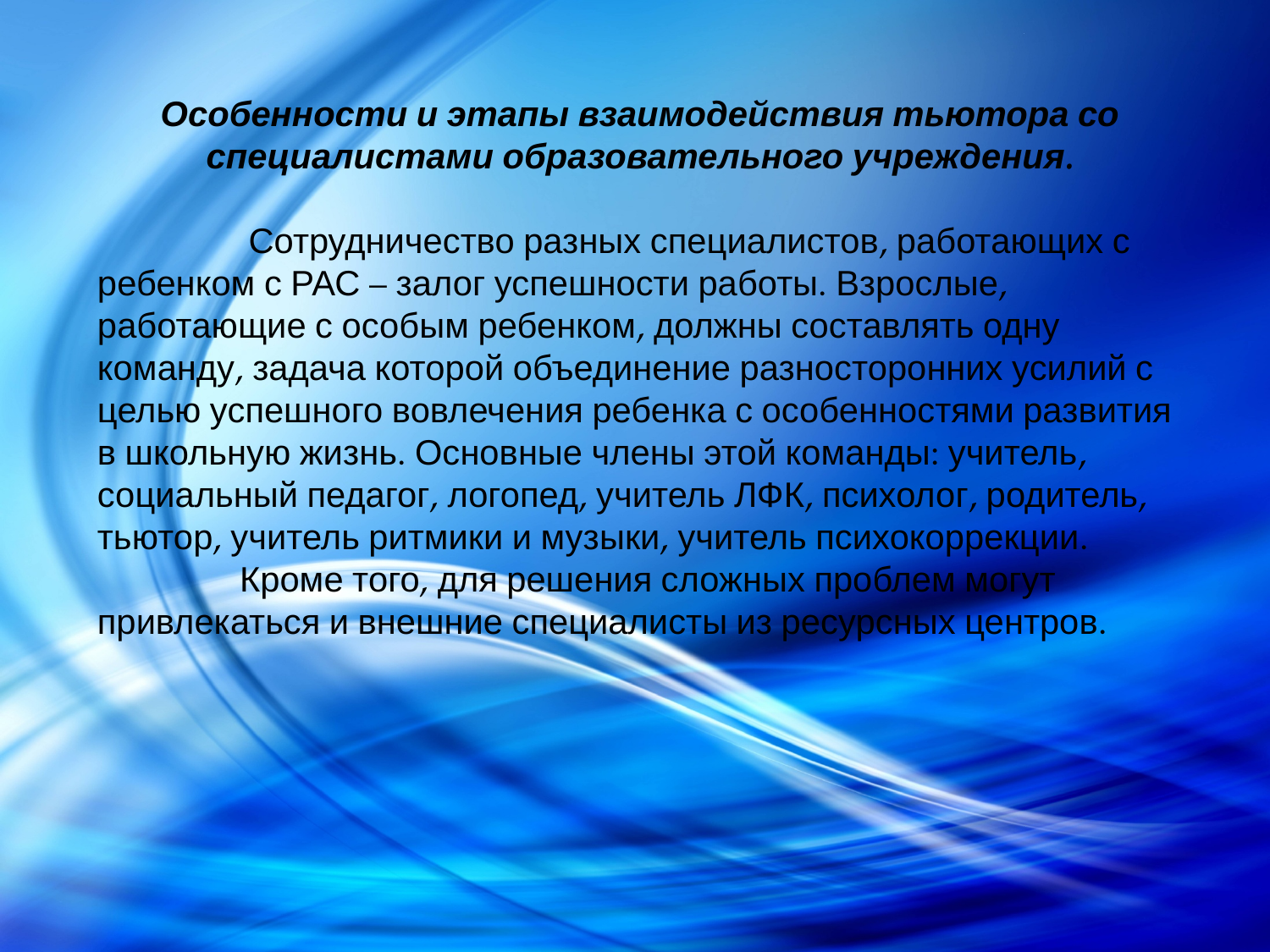

Особенности и этапы взаимодействия тьютора со специалистами образовательного учреждения.

                 Сотрудничество разных специалистов, работающих с ребенком с РАС – залог успешности работы. Взрослые, работающие с особым ребенком, должны составлять одну команду, задача которой объединение разносторонних усилий с целью успешного вовлечения ребенка с особенностями развития в школьную жизнь. Основные члены этой команды: учитель, социальный педагог, логопед, учитель ЛФК, психолог, родитель,  тьютор, учитель ритмики и музыки, учитель психокоррекции.
                Кроме того, для решения сложных проблем могут привлекаться и внешние специалисты из ресурсных центров.